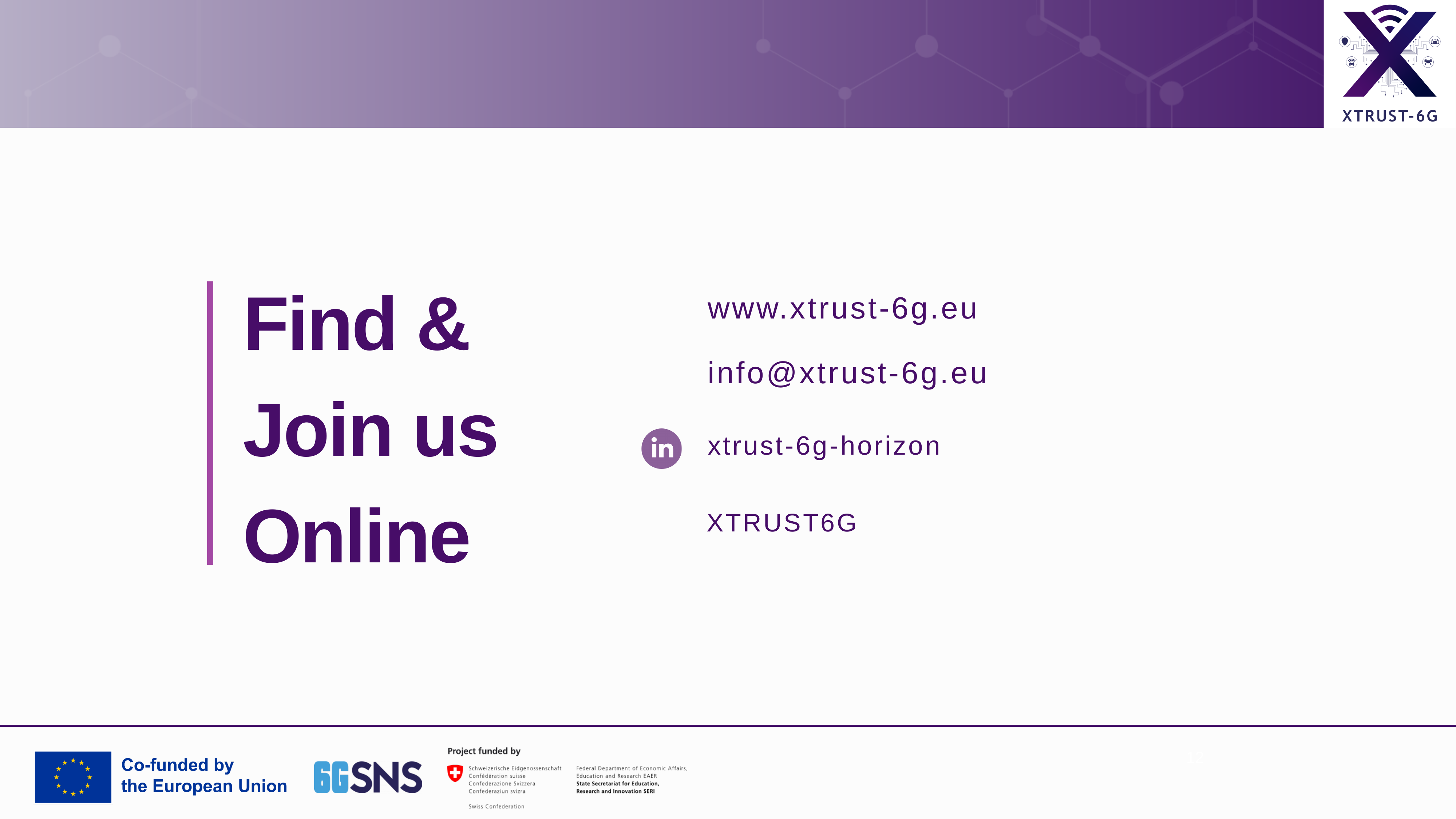

Find &
Join us Online

www.xtrust-6g.eu
info@xtrust-6g.eu

xtrust-6g-horizon

XTRUST6G

12